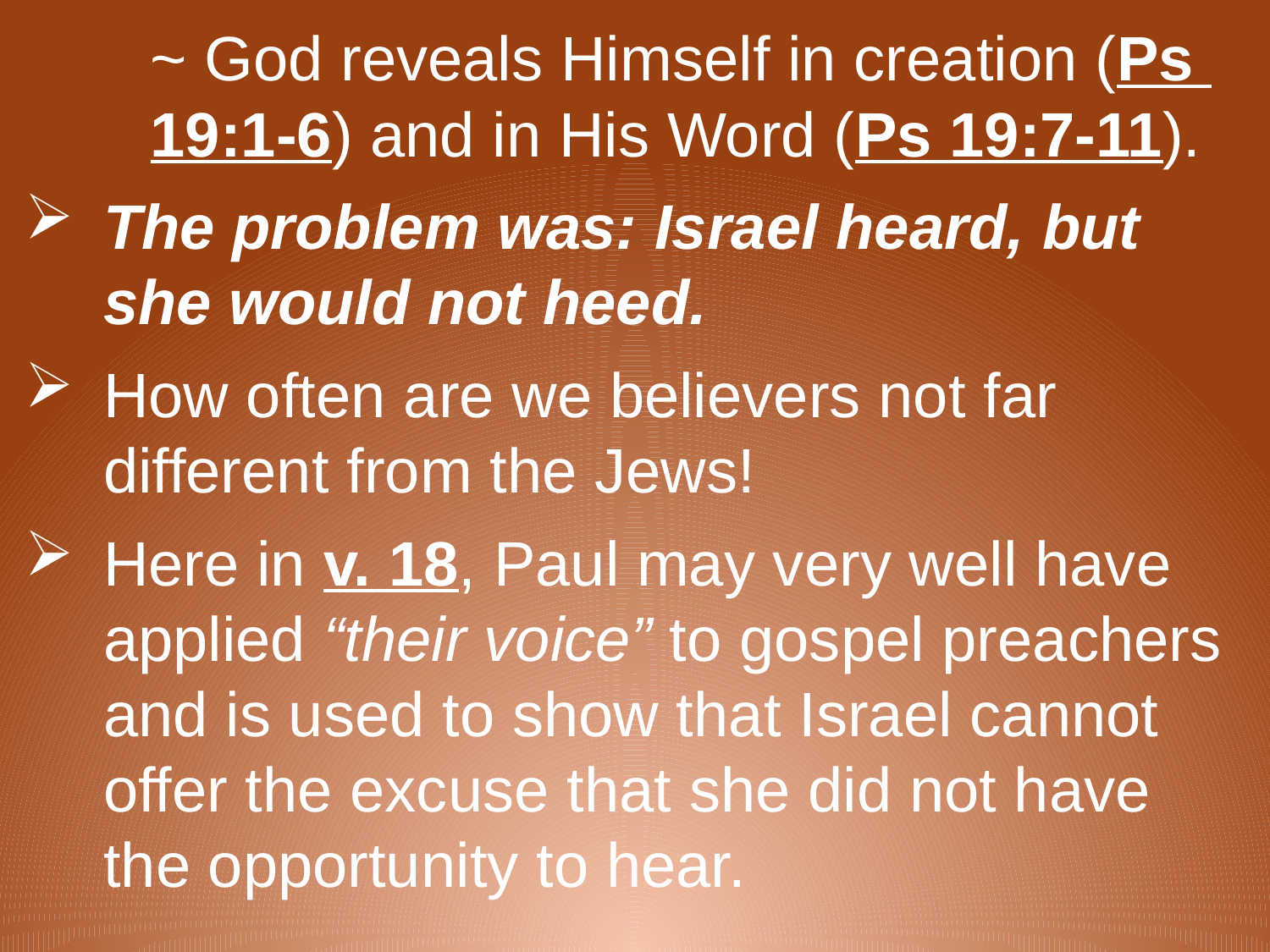

~ God reveals Himself in creation (Ps 					19:1-6) and in His Word (Ps 19:7-11).
The problem was: Israel heard, but she would not heed.
How often are we believers not far different from the Jews!
Here in v. 18, Paul may very well have applied “their voice” to gospel preachers and is used to show that Israel cannot offer the excuse that she did not have the opportunity to hear.